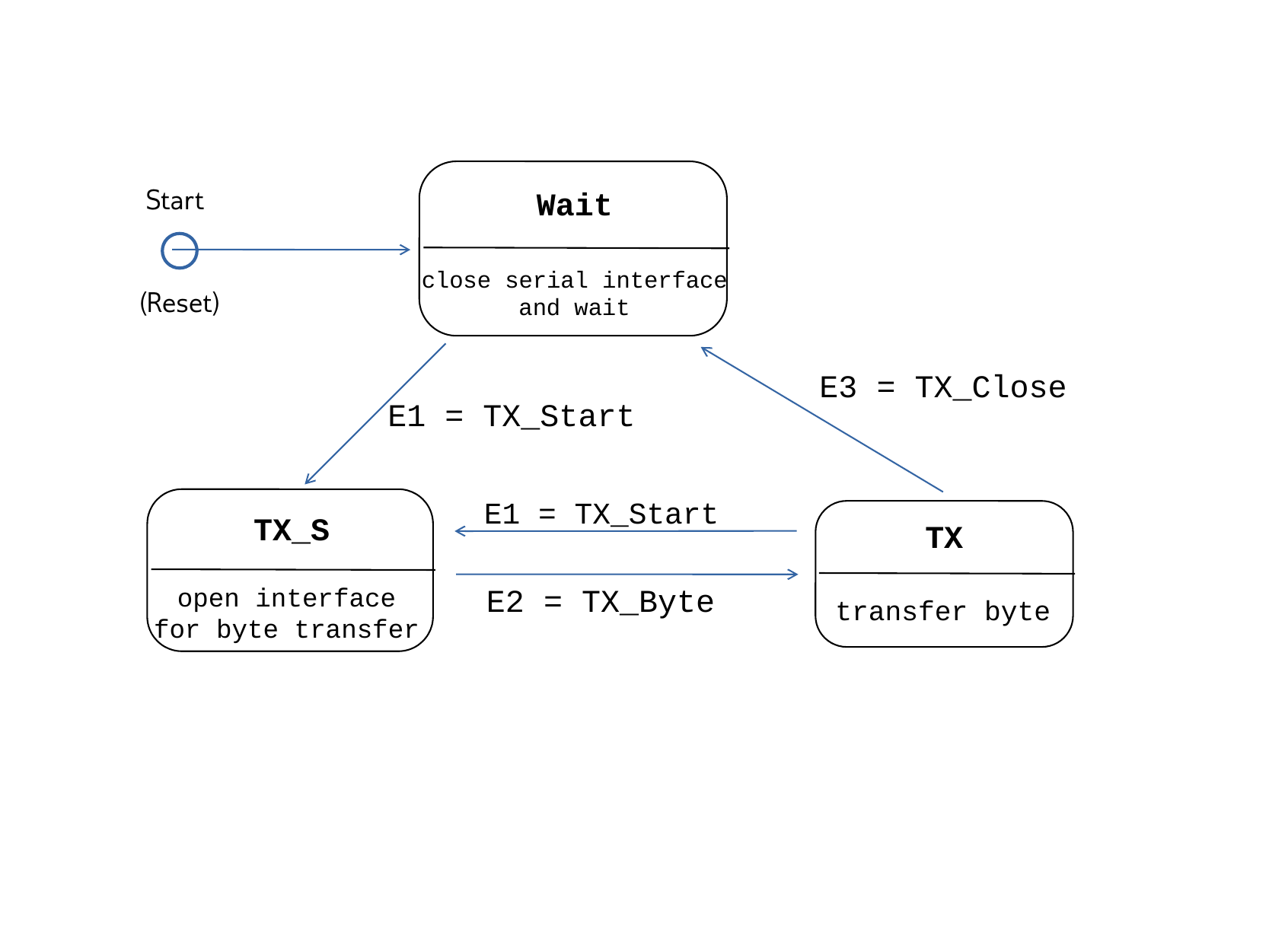

Start

(Reset)

Wait

close serial interface
and wait

no action
E3 = TX_Close

E1 = TX_Start
E1 = TX_Start

TX_S

TX

E2 = TX_Byte
open interface for byte transfer

transfer byte